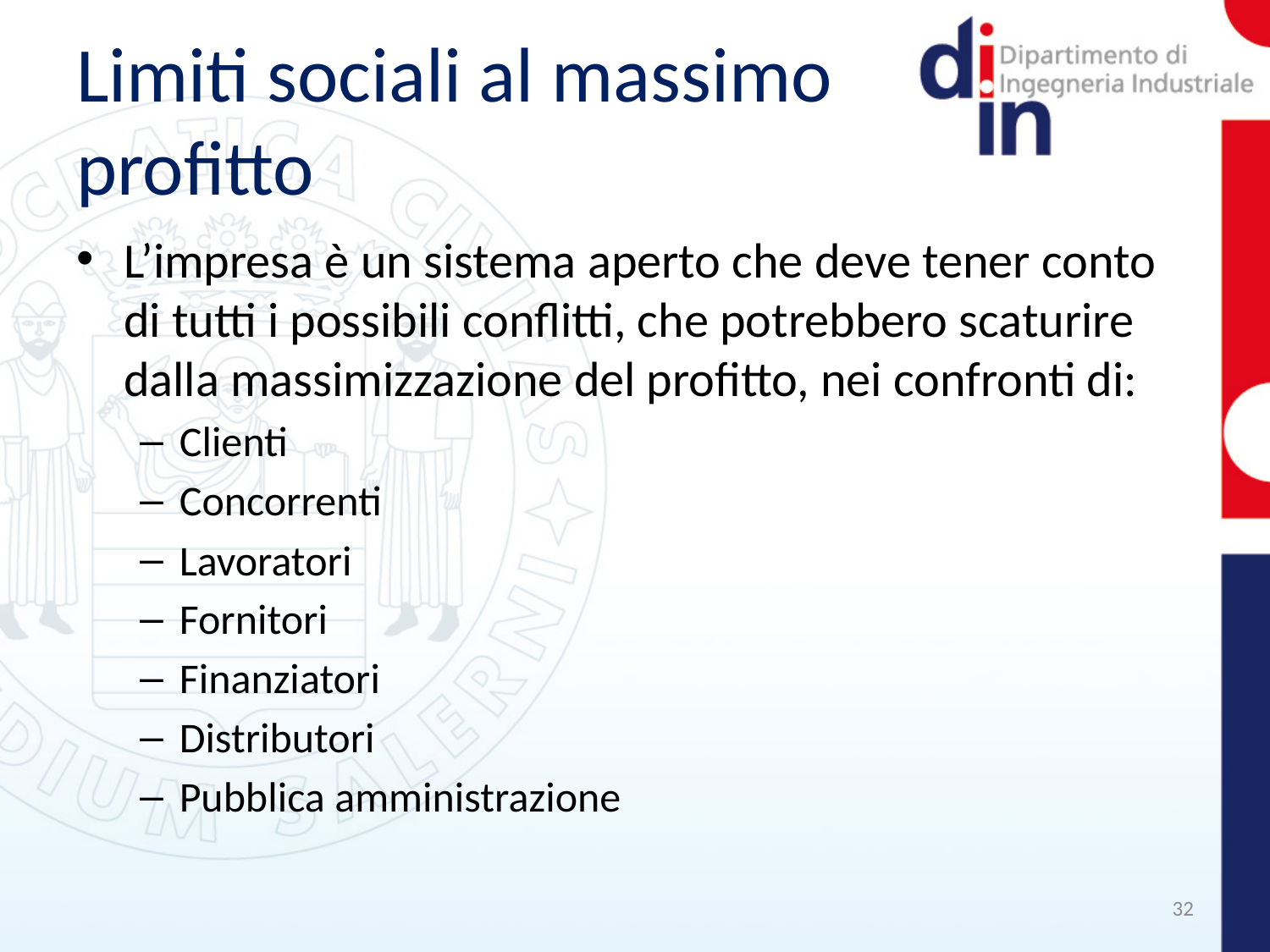

# Limiti sociali al massimo profitto
L’impresa è un sistema aperto che deve tener conto di tutti i possibili conflitti, che potrebbero scaturire dalla massimizzazione del profitto, nei confronti di:
Clienti
Concorrenti
Lavoratori
Fornitori
Finanziatori
Distributori
Pubblica amministrazione
32